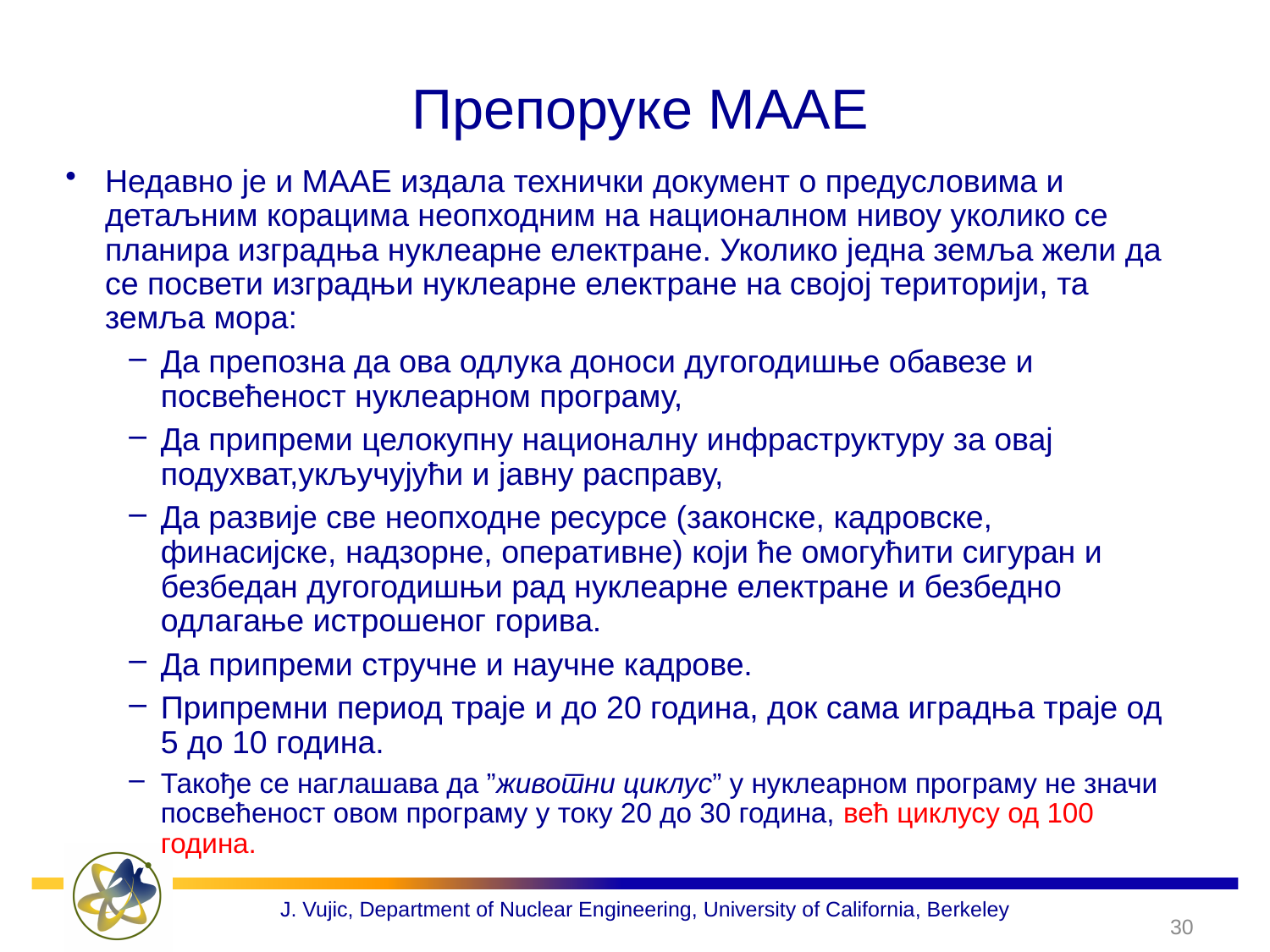

# Препоруке МААЕ
Недавно је и МААЕ издала технички документ о предусловима и детаљним корацима неопходним на националном нивоу уколико се планира изградња нуклеарне електране. Уколико једна земља жели да се посвети изградњи нуклеарне електране на својој територији, та земља мора:
Да препозна да ова одлука доноси дугогодишње обавезе и посвећеност нуклеарном програму,
Да припреми целокупну националну инфраструктуру за овај подухват,укључујући и јавну расправу,
Да развије све неопходне ресурсе (законске, кадровске, финасијске, надзорне, оперативне) који ће омогућити сигуран и безбедан дугогодишњи рад нуклеарне електране и безбедно одлагање истрошеног горива.
Да припреми стручне и научне кадрове.
Припремни период траје и до 20 година, док сама иградња траје од 5 до 10 година.
Такође се наглашава да ”животни циклус” у нуклеарном програму не значи посвећеност овом програму у току 20 до 30 година, већ циклусу од 100 година.

30